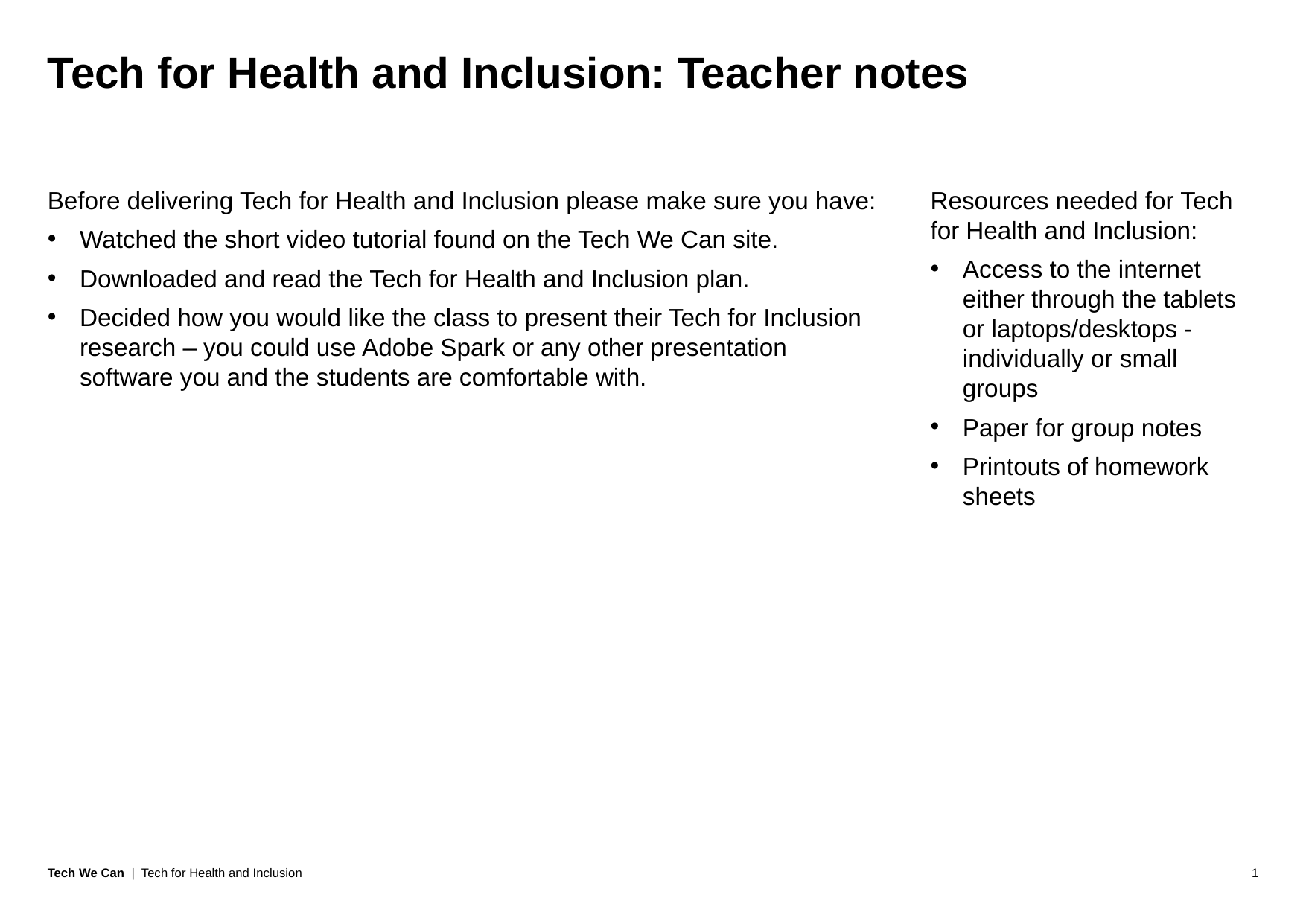

# Tech for Health and Inclusion: Teacher notes
Before delivering Tech for Health and Inclusion please make sure you have:
Watched the short video tutorial found on the Tech We Can site.
Downloaded and read the Tech for Health and Inclusion plan.
Decided how you would like the class to present their Tech for Inclusion research – you could use Adobe Spark or any other presentation software you and the students are comfortable with.
Resources needed for Tech for Health and Inclusion:
Access to the internet either through the tablets or laptops/desktops - individually or small groups
Paper for group notes
Printouts of homework sheets
1